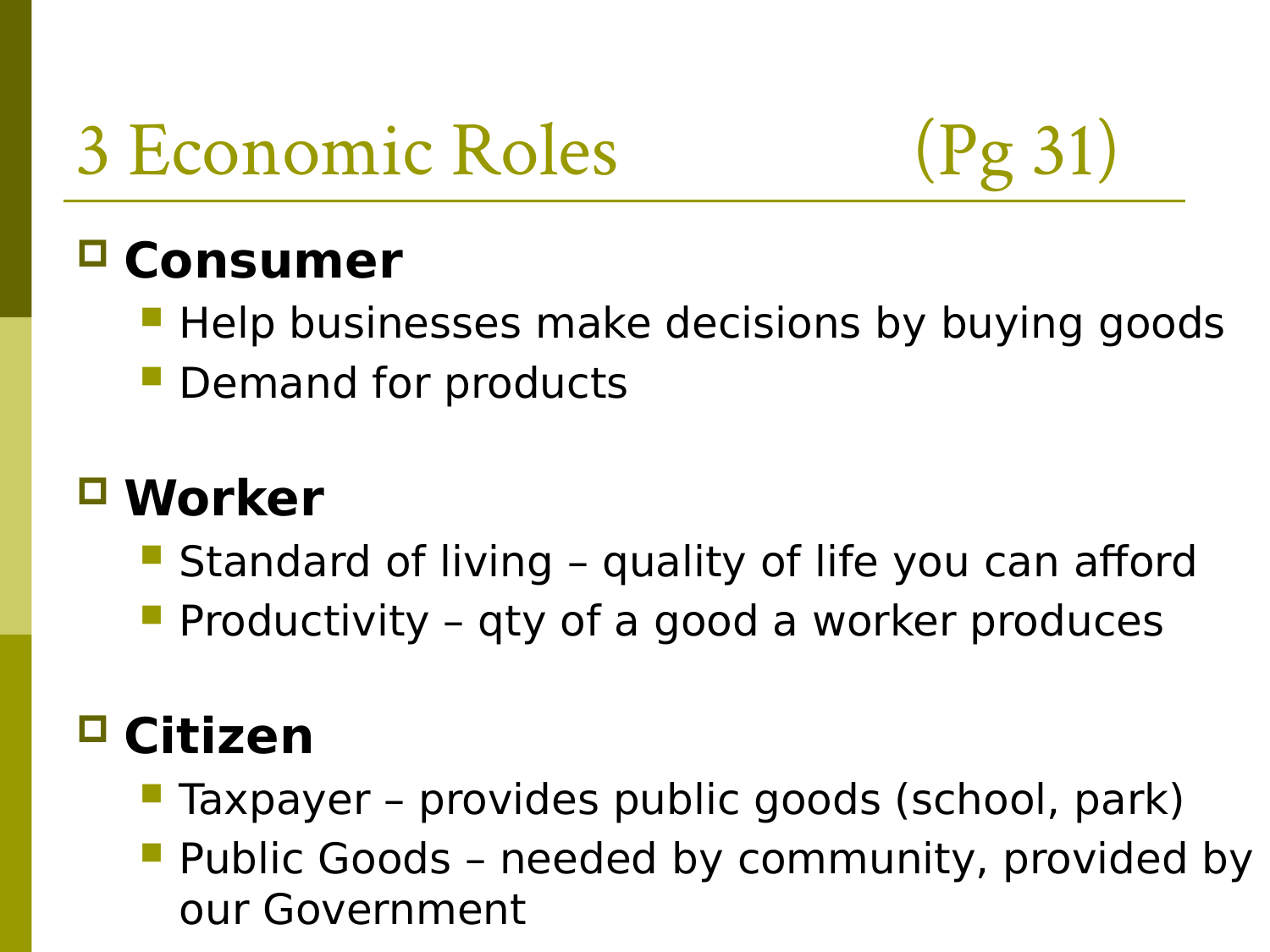

# 3 Economic Roles                 (Pg 31)
Consumer
Help businesses make decisions by buying goods
Demand for products

Worker
Standard of living – quality of life you can afford
Productivity – qty of a good a worker produces

Citizen
Taxpayer – provides public goods (school, park)
Public Goods – needed by community, provided by our Government